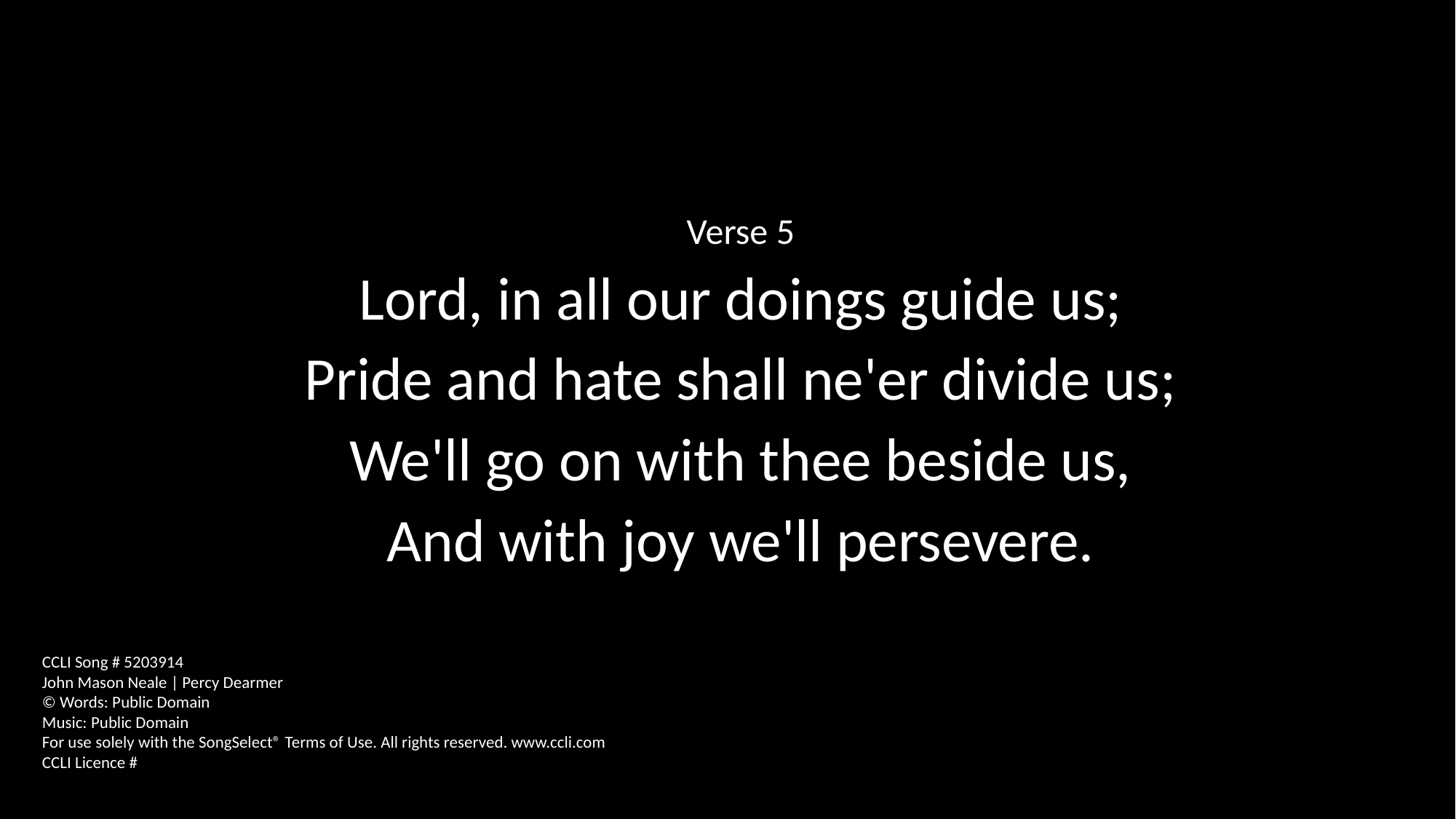

Verse 5
Lord, in all our doings guide us;
Pride and hate shall ne'er divide us;
We'll go on with thee beside us,
And with joy we'll persevere.
CCLI Song # 5203914
John Mason Neale | Percy Dearmer
© Words: Public Domain
Music: Public Domain
For use solely with the SongSelect® Terms of Use. All rights reserved. www.ccli.com
CCLI Licence #